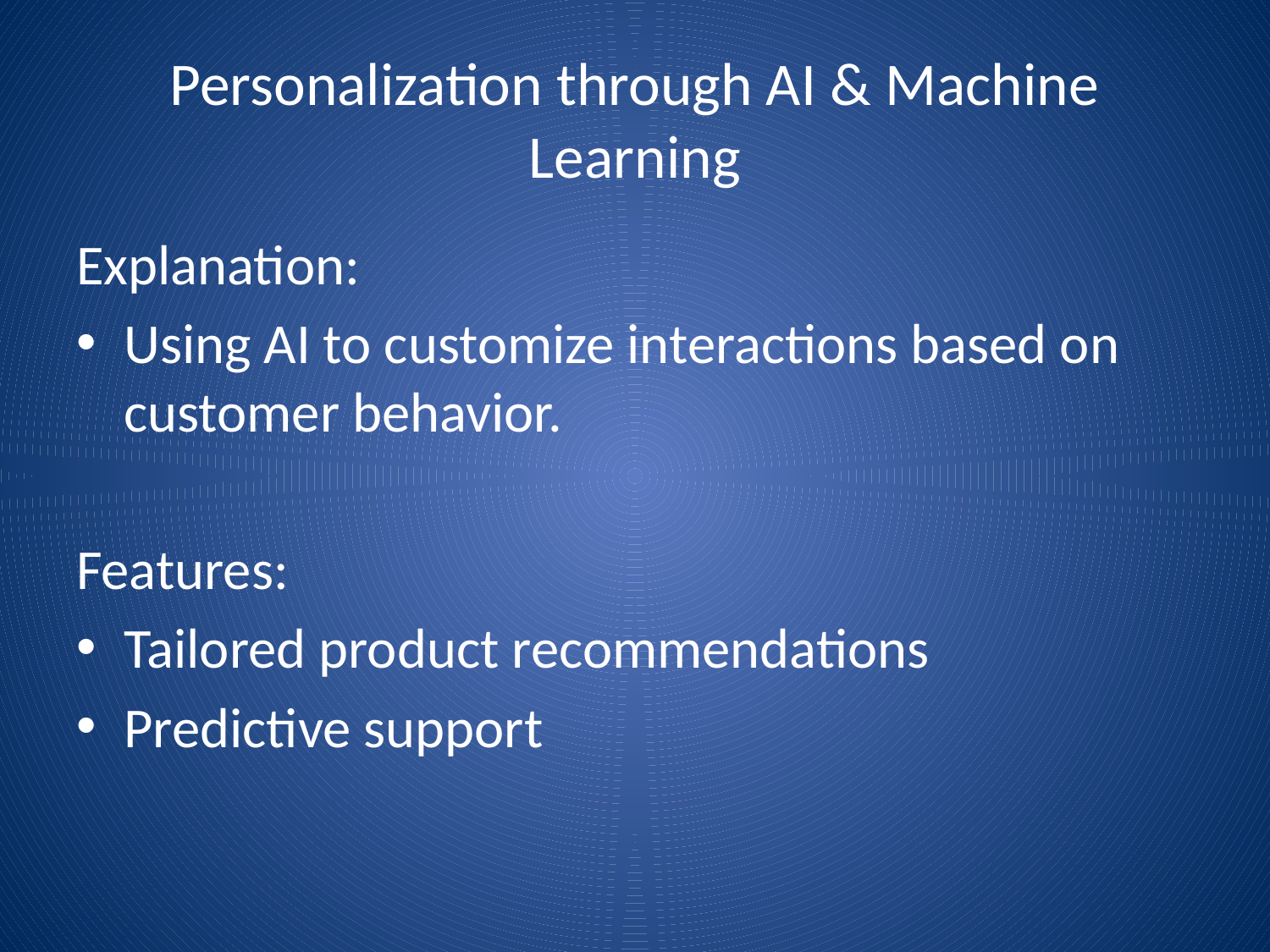

# Personalization through AI & Machine Learning
Explanation:
Using AI to customize interactions based on customer behavior.

Features:
Tailored product recommendations
Predictive support